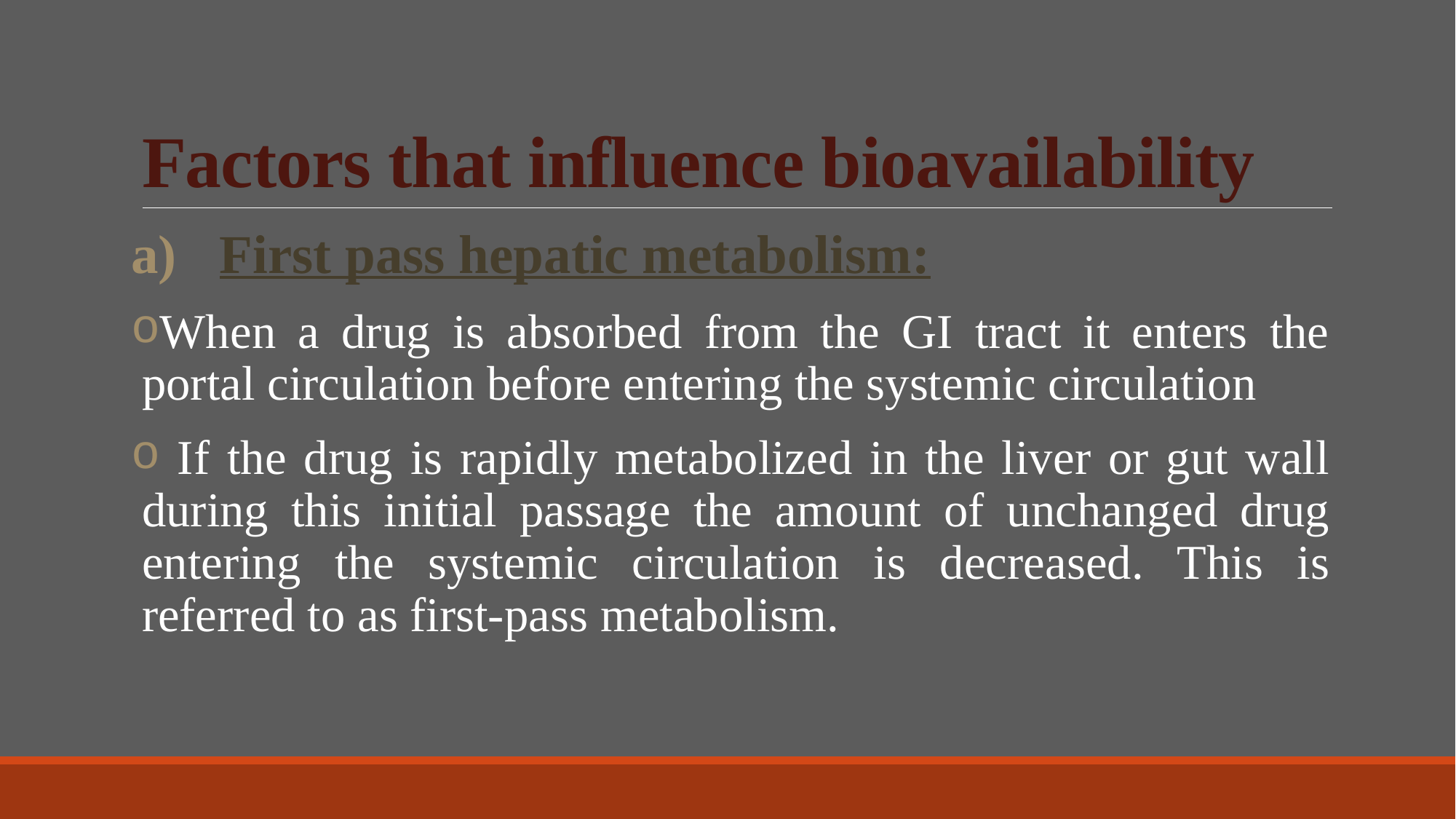

# Factors that influence bioavailability
First pass hepatic metabolism:
When a drug is absorbed from the GI tract it enters the portal circulation before entering the systemic circulation
 If the drug is rapidly metabolized in the liver or gut wall during this initial passage the amount of unchanged drug entering the systemic circulation is decreased. This is referred to as first-pass metabolism.